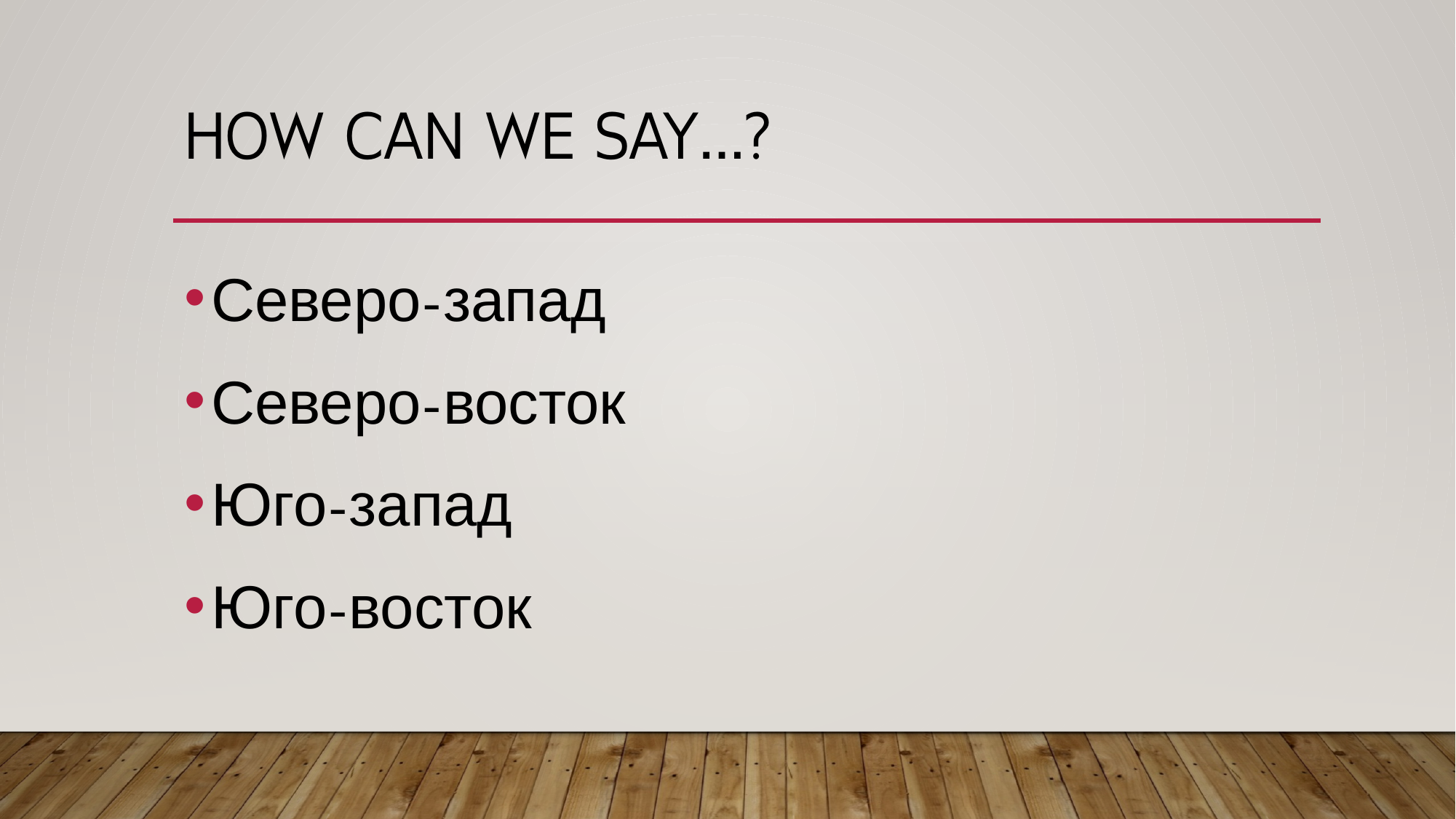

# How can we say…?
Северо-запад
Северо-восток
Юго-запад
Юго-восток